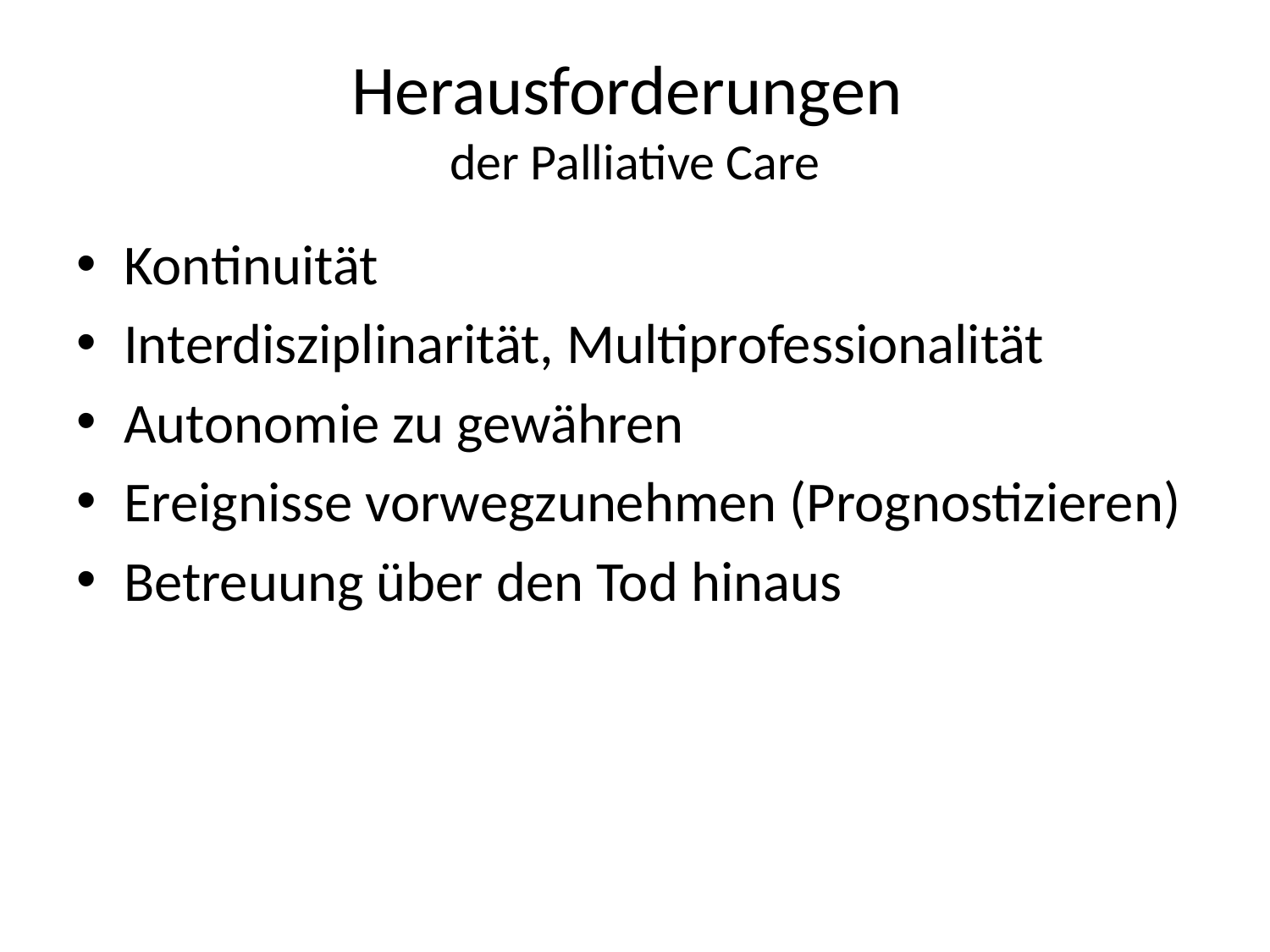

# Herausforderungen der Palliative Care
Kontinuität
Interdisziplinarität, Multiprofessionalität
Autonomie zu gewähren
Ereignisse vorwegzunehmen (Prognostizieren)
Betreuung über den Tod hinaus